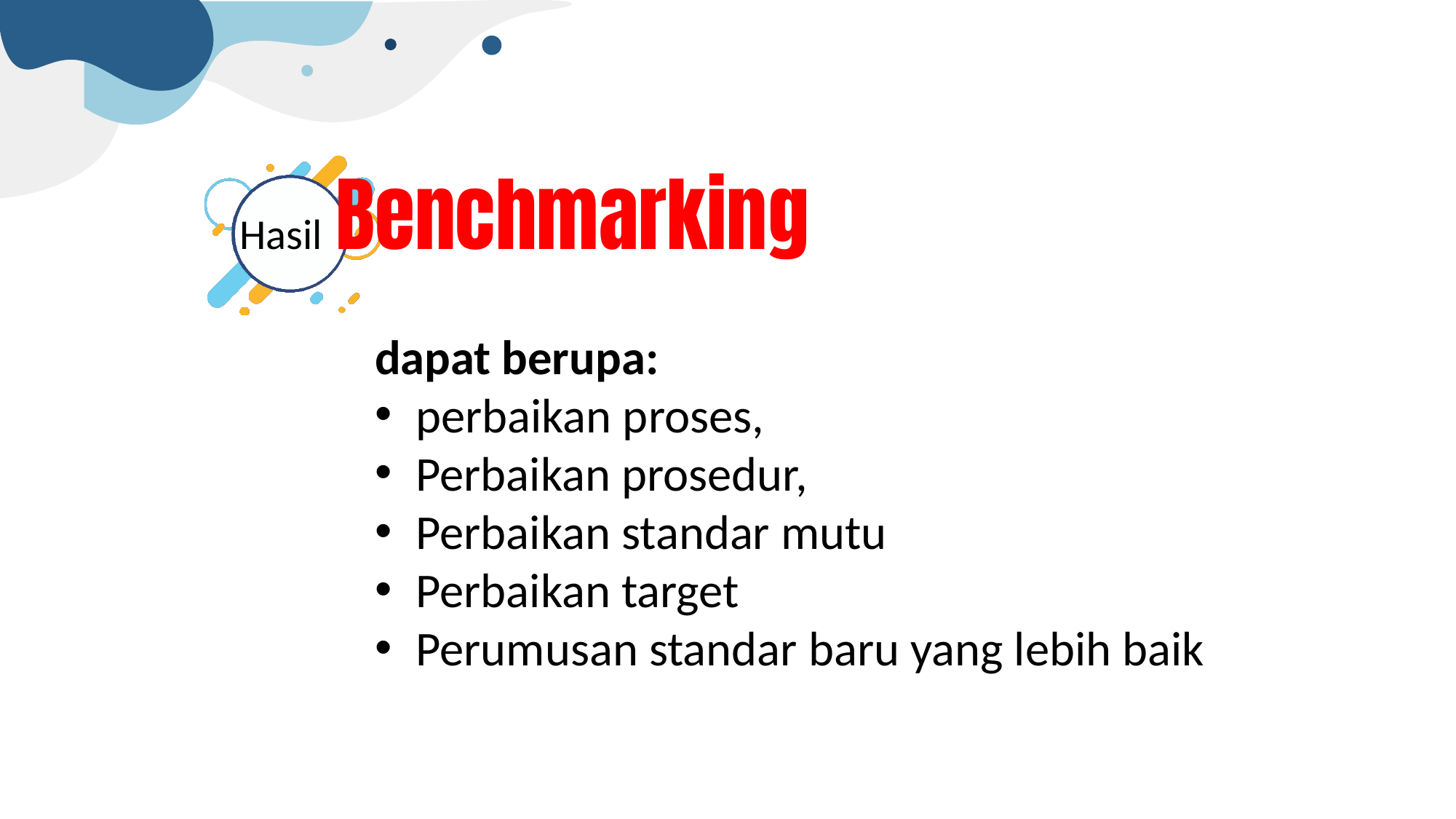

# Hasil Benchmarking
dapat berupa:
perbaikan proses,
Perbaikan prosedur,
Perbaikan standar mutu
Perbaikan target
Perumusan standar baru yang lebih baik